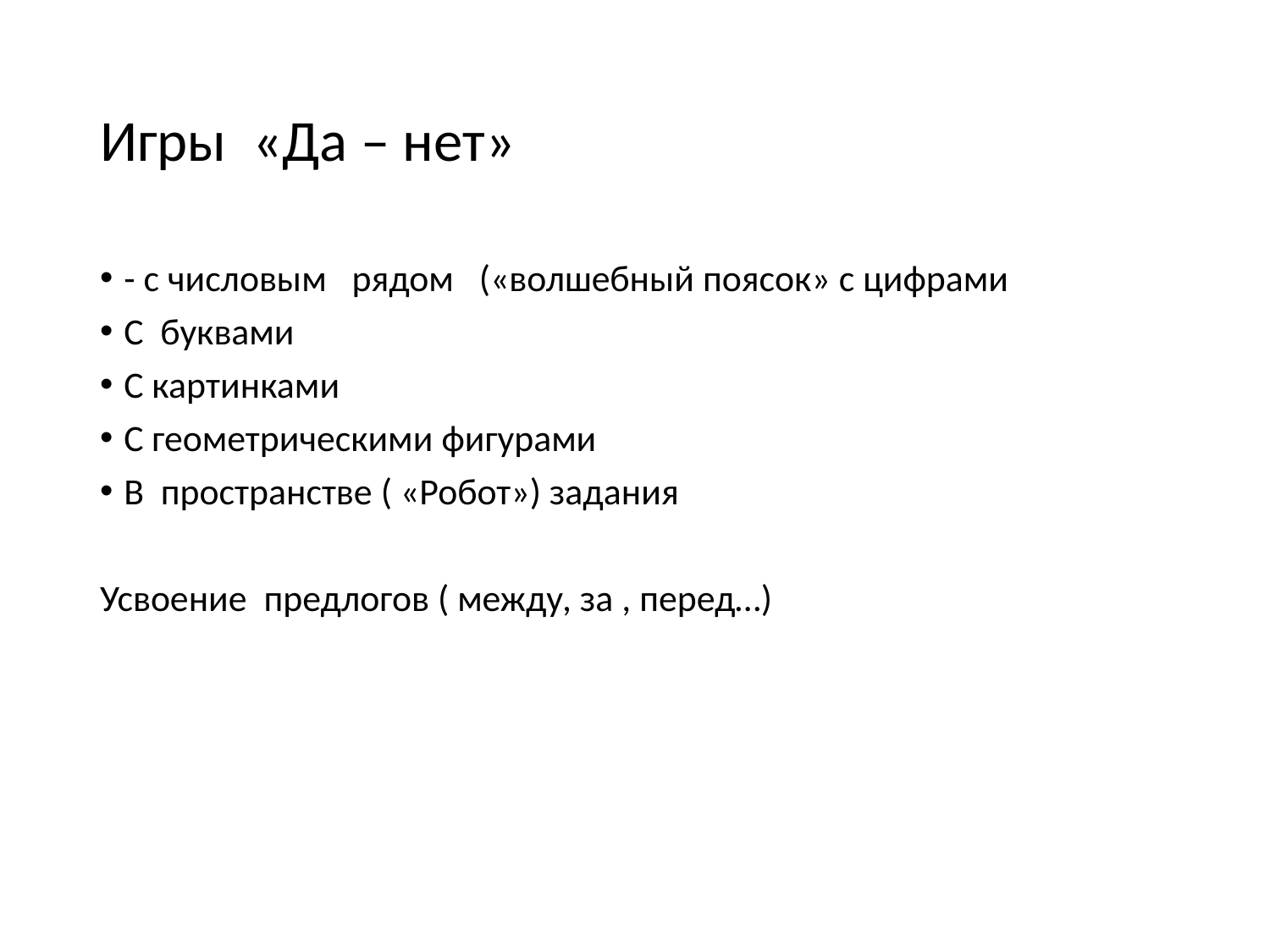

# Игры  «Да – нет»
- с числовым   рядом   («волшебный поясок» с цифрами
С  буквами
С картинками
С геометрическими фигурами
В  пространстве ( «Робот») задания

Усвоение  предлогов ( между, за , перед…)